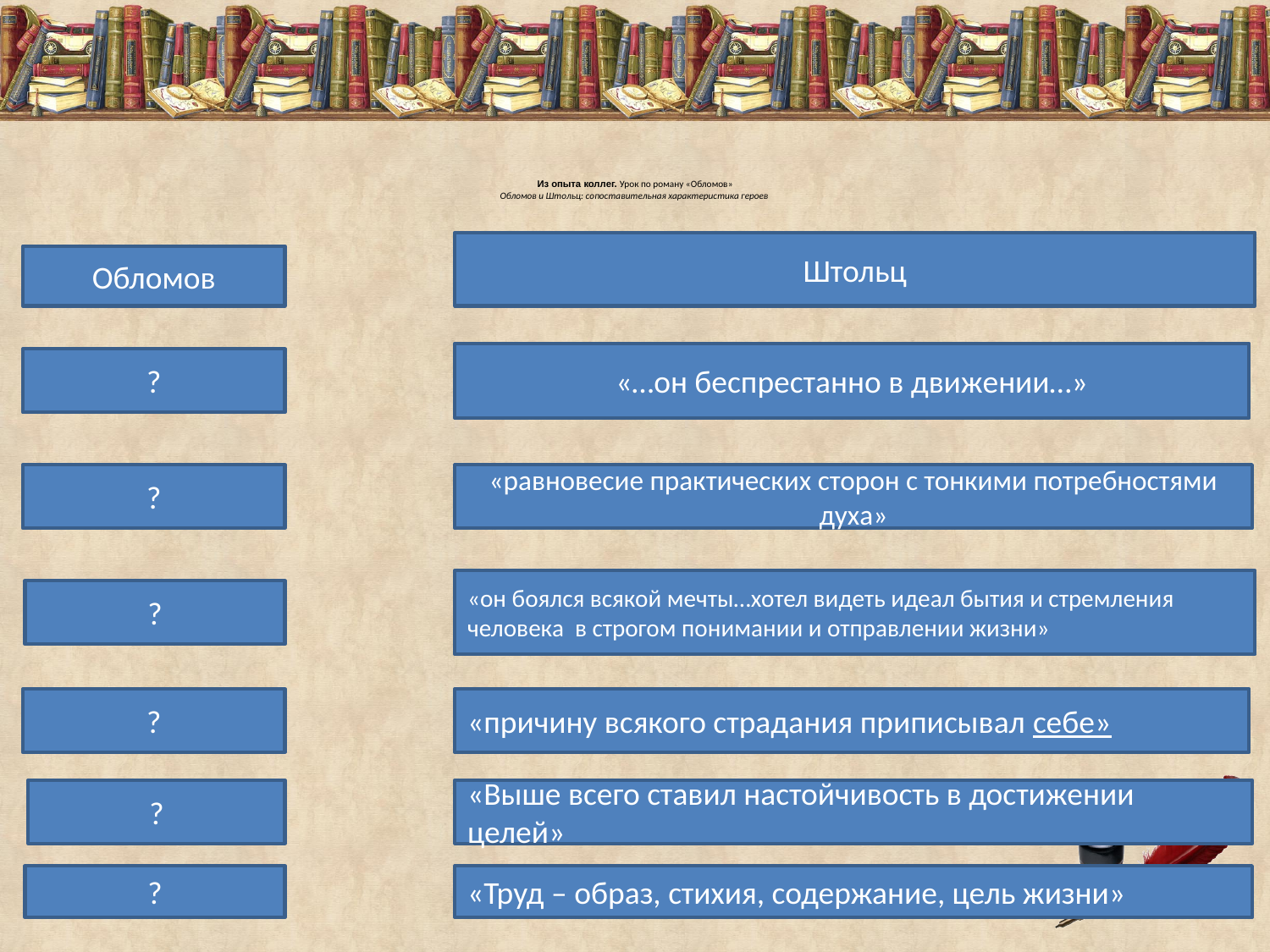

# Из опыта коллег. Урок по роману «Обломов» Обломов и Штольц: сопоставительная характеристика героев
Штольц

Обломов
«…он беспрестанно в движении…»
?
?
«равновесие практических сторон с тонкими потребностями духа»
«он боялся всякой мечты…хотел видеть идеал бытия и стремления человека  в строгом понимании и отправлении жизни»
?
?
«причину всякого страдания приписывал себе»
?
«Выше всего ставил настойчивость в достижении целей»
?
«Труд – образ, стихия, содержание, цель жизни»